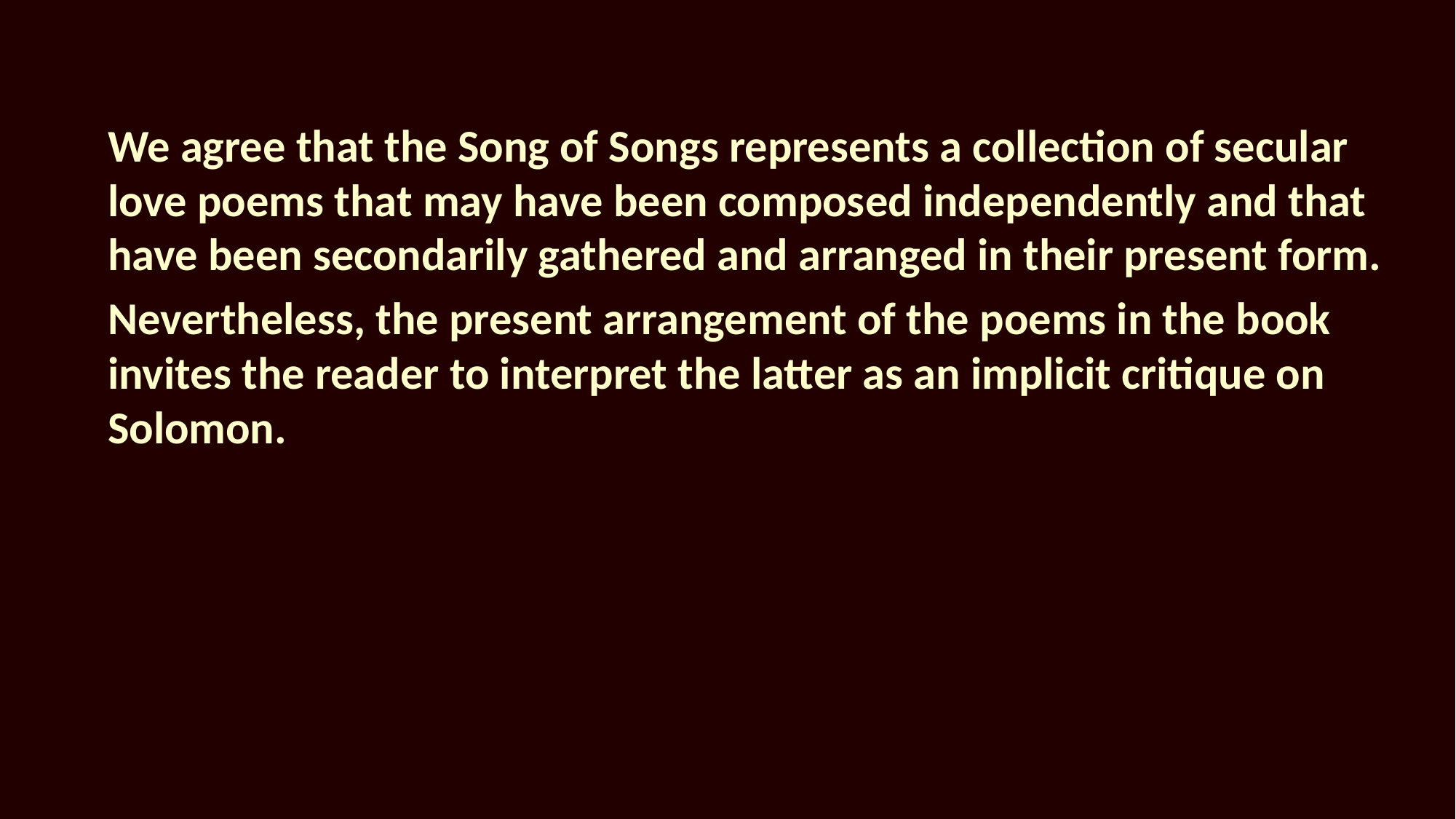

We agree that the Song of Songs represents a collection of secular love poems that may have been composed independently and that have been secondarily gathered and arranged in their present form.
Nevertheless, the present arrangement of the poems in the book invites the reader to interpret the latter as an implicit critique on Solomon.